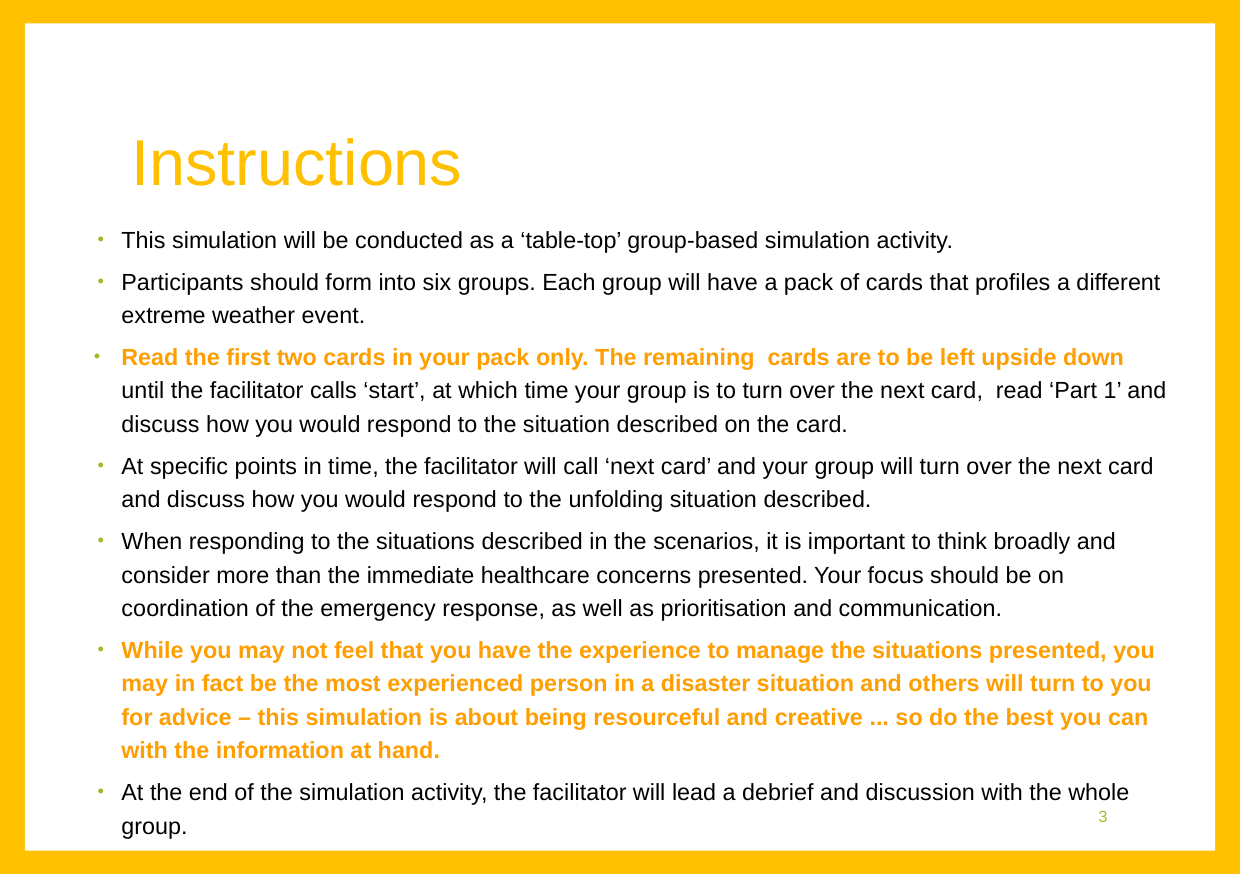

# Instructions
This simulation will be conducted as a ‘table-top’ group-based simulation activity.
Participants should form into six groups. Each group will have a pack of cards that profiles a different extreme weather event.
Read the first two cards in your pack only. The remaining  cards are to be left upside down until the facilitator calls ‘start’, at which time your group is to turn over the next card,  read ‘Part 1’ and discuss how you would respond to the situation described on the card.
At specific points in time, the facilitator will call ‘next card’ and your group will turn over the next card and discuss how you would respond to the unfolding situation described.
When responding to the situations described in the scenarios, it is important to think broadly and consider more than the immediate healthcare concerns presented. Your focus should be on coordination of the emergency response, as well as prioritisation and communication.
While you may not feel that you have the experience to manage the situations presented, you may in fact be the most experienced person in a disaster situation and others will turn to you for advice – this simulation is about being resourceful and creative ... so do the best you can with the information at hand.
At the end of the simulation activity, the facilitator will lead a debrief and discussion with the whole group.

3